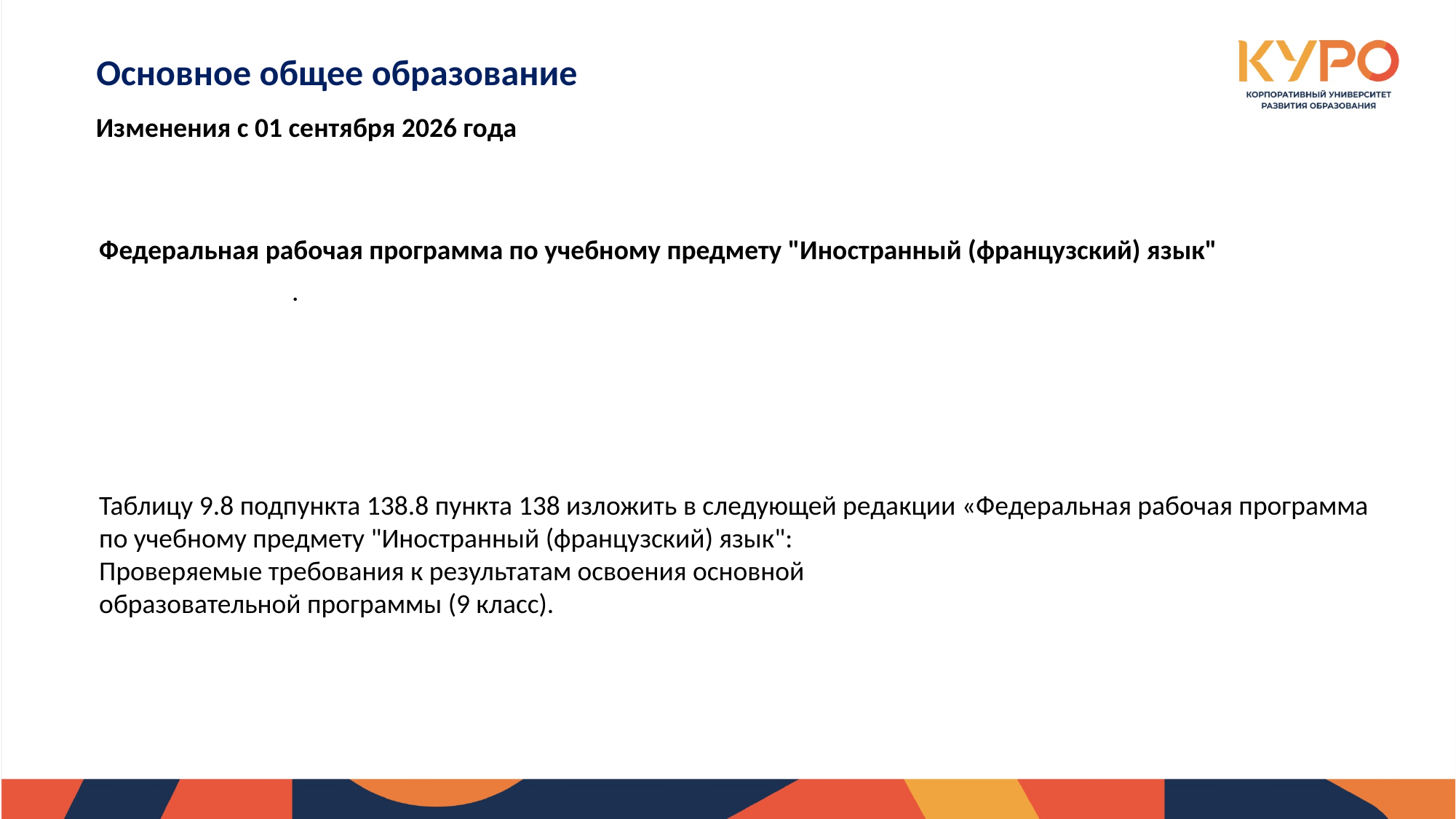

Основное общее образование
Изменения с 01 сентября 2026 года
Федеральная рабочая программа по учебному предмету "Иностранный (французский) язык"
.
Таблицу 9.8 подпункта 138.8 пункта 138 изложить в следующей редакции «Федеральная рабочая программа по учебному предмету "Иностранный (французский) язык":
Проверяемые требования к результатам освоения основной
образовательной программы (9 класс).